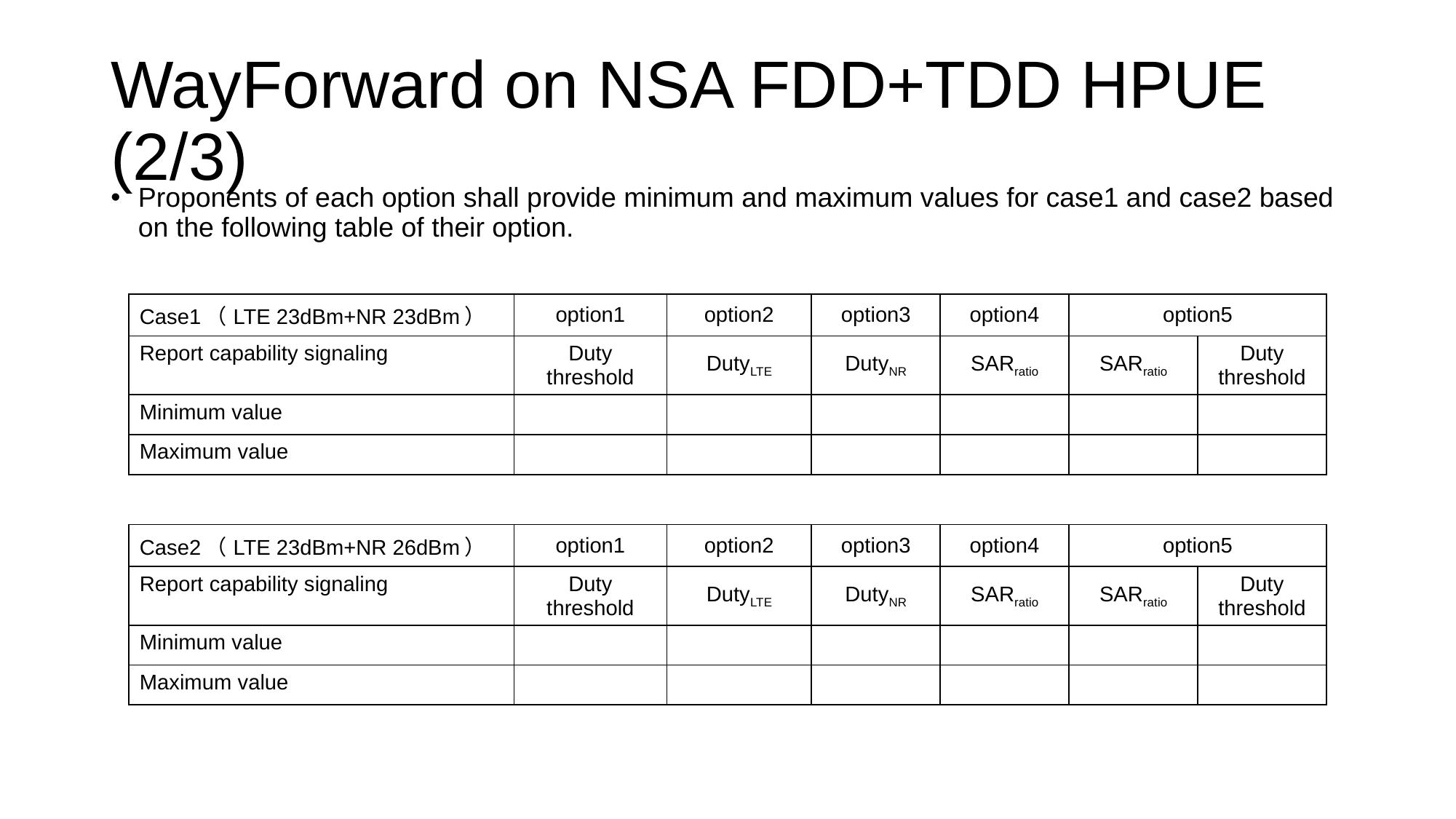

# WayForward on NSA FDD+TDD HPUE (2/3)
Proponents of each option shall provide minimum and maximum values for case1 and case2 based on the following table of their option.
| Case1（LTE 23dBm+NR 23dBm） | option1 | option2 | option3 | option4 | option5 |  |
| --- | --- | --- | --- | --- | --- | --- |
| Report capability signaling | Duty threshold | DutyLTE | DutyNR | SARratio | SARratio | Duty threshold |
| Minimum value |  |  |  |  |  |  |
| Maximum value |  |  |  |  |  |  |
| Case2（LTE 23dBm+NR 26dBm） | option1 | option2 | option3 | option4 | option5 |  |
| --- | --- | --- | --- | --- | --- | --- |
| Report capability signaling | Duty threshold | DutyLTE | DutyNR | SARratio | SARratio | Duty threshold |
| Minimum value |  |  |  |  |  |  |
| Maximum value |  |  |  |  |  |  |